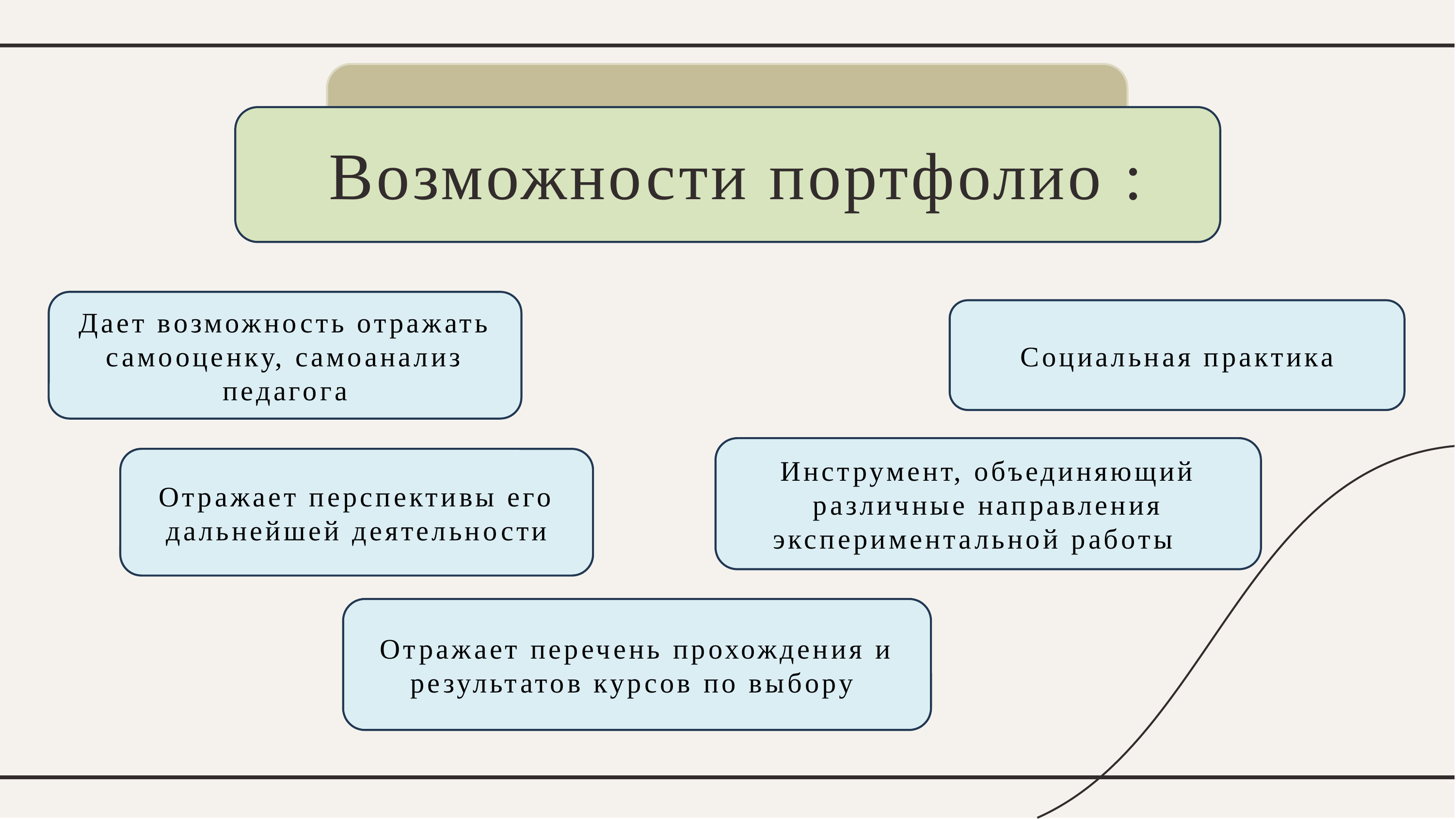

# Возможности портфолио :
Дает возможность отражать самооценку, самоанализ педагога
Социальная практика
Инструмент, объединяющий различные направления экспериментальной работы

Отражает перспективы его дальнейшей деятельности
Отражает перечень прохождения и результатов курсов по выбору